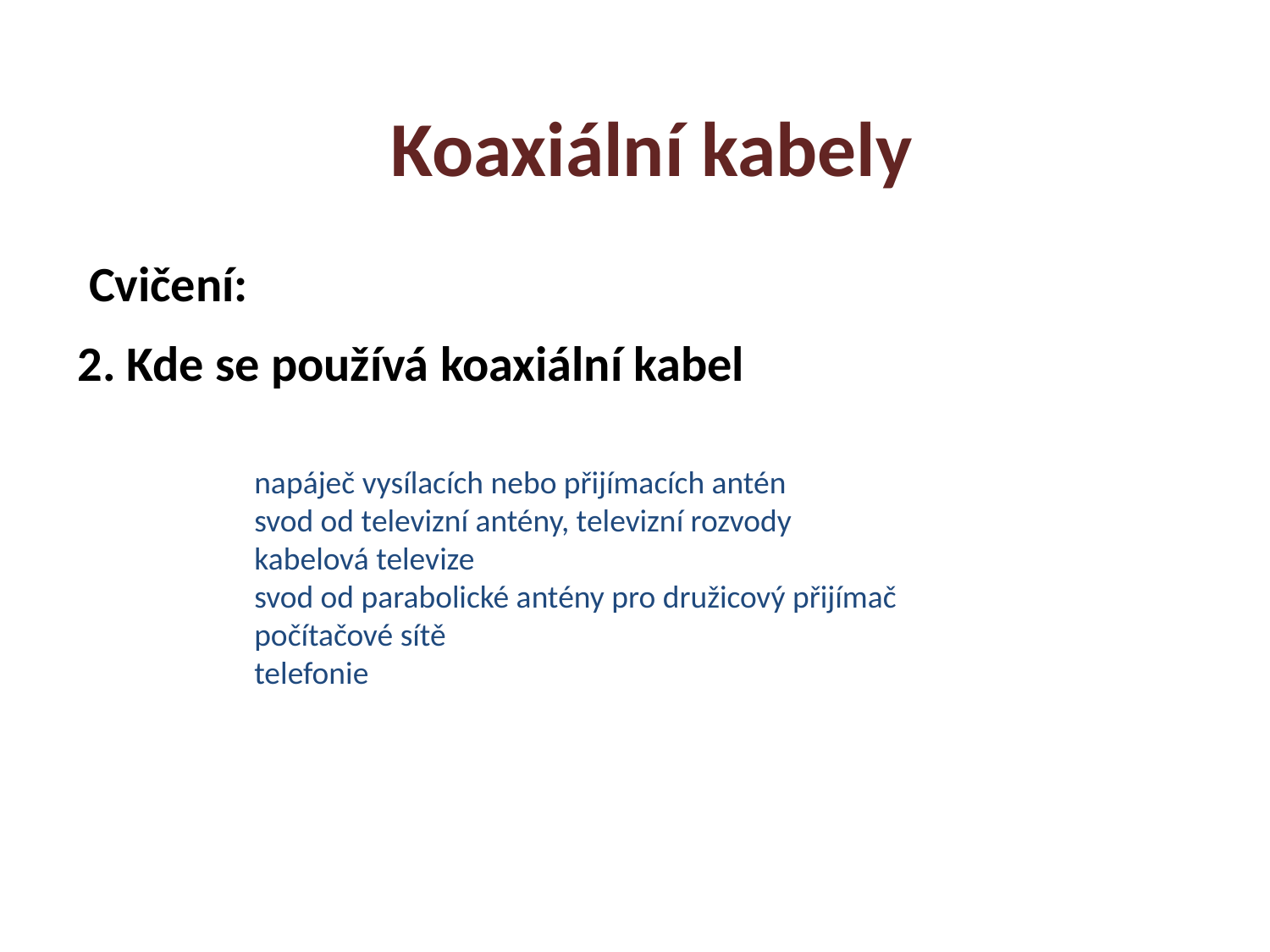

# Koaxiální kabely
 Cvičení:
2. Kde se používá koaxiální kabel

	napáječ vysílacích nebo přijímacích antén
	svod od televizní antény, televizní rozvody
	kabelová televize
	svod od parabolické antény pro družicový přijímač
	počítačové sítě
	telefonie